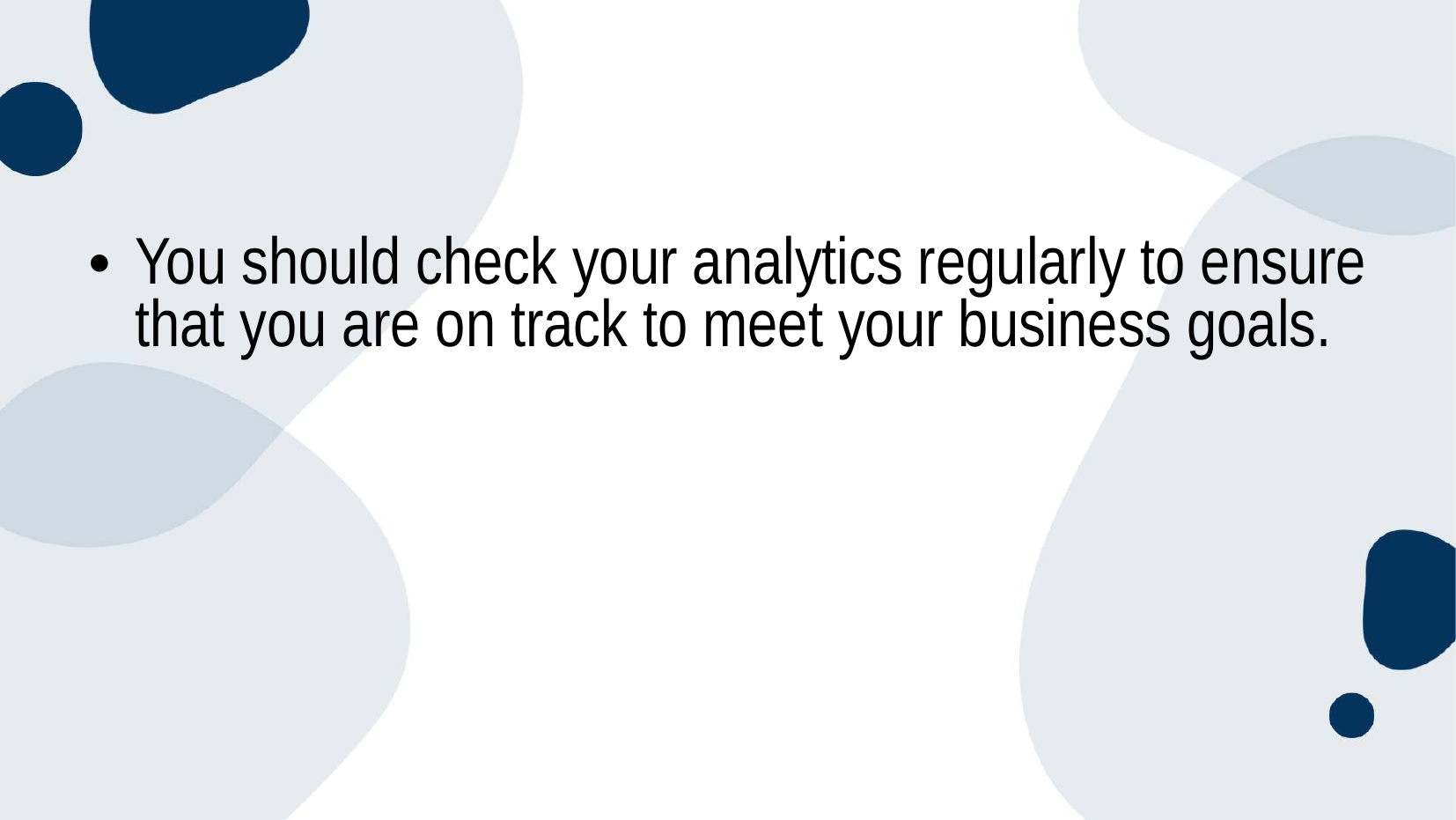

You should check your analytics regularly to ensure that you are on track to meet your business goals.